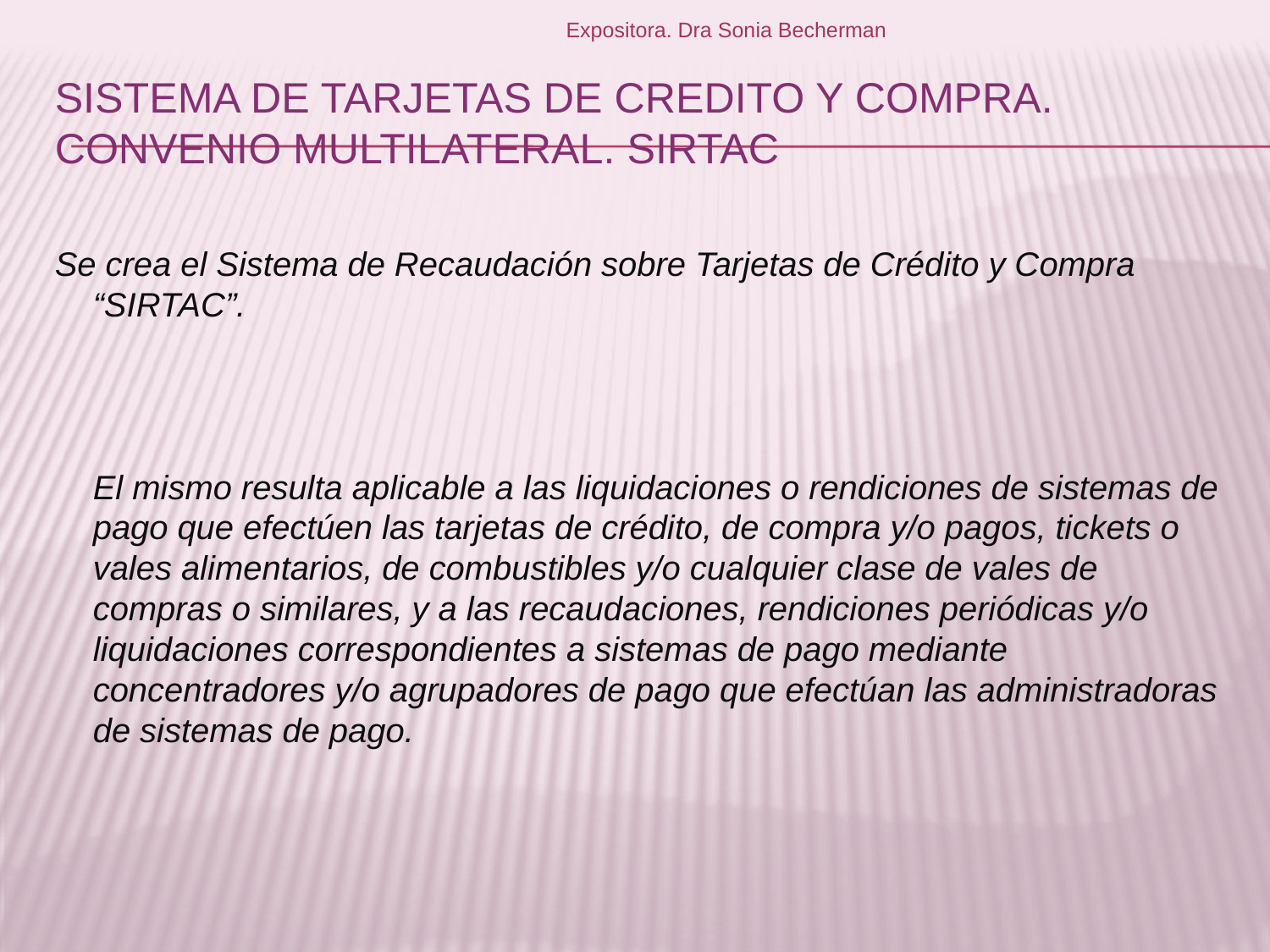

Expositora. Dra Sonia Becherman
# Sistema de tarjetas de credito y compra. Convenio multilateral. sirtac

Se crea el Sistema de Recaudación sobre Tarjetas de Crédito y Compra “SIRTAC”.

El mismo resulta aplicable a las liquidaciones o rendiciones de sistemas de pago que efectúen las tarjetas de crédito, de compra y/o pagos, tickets o vales alimentarios, de combustibles y/o cualquier clase de vales de compras o similares, y a las recaudaciones, rendiciones periódicas y/o liquidaciones correspondientes a sistemas de pago mediante concentradores y/o agrupadores de pago que efectúan las administradoras de sistemas de pago.